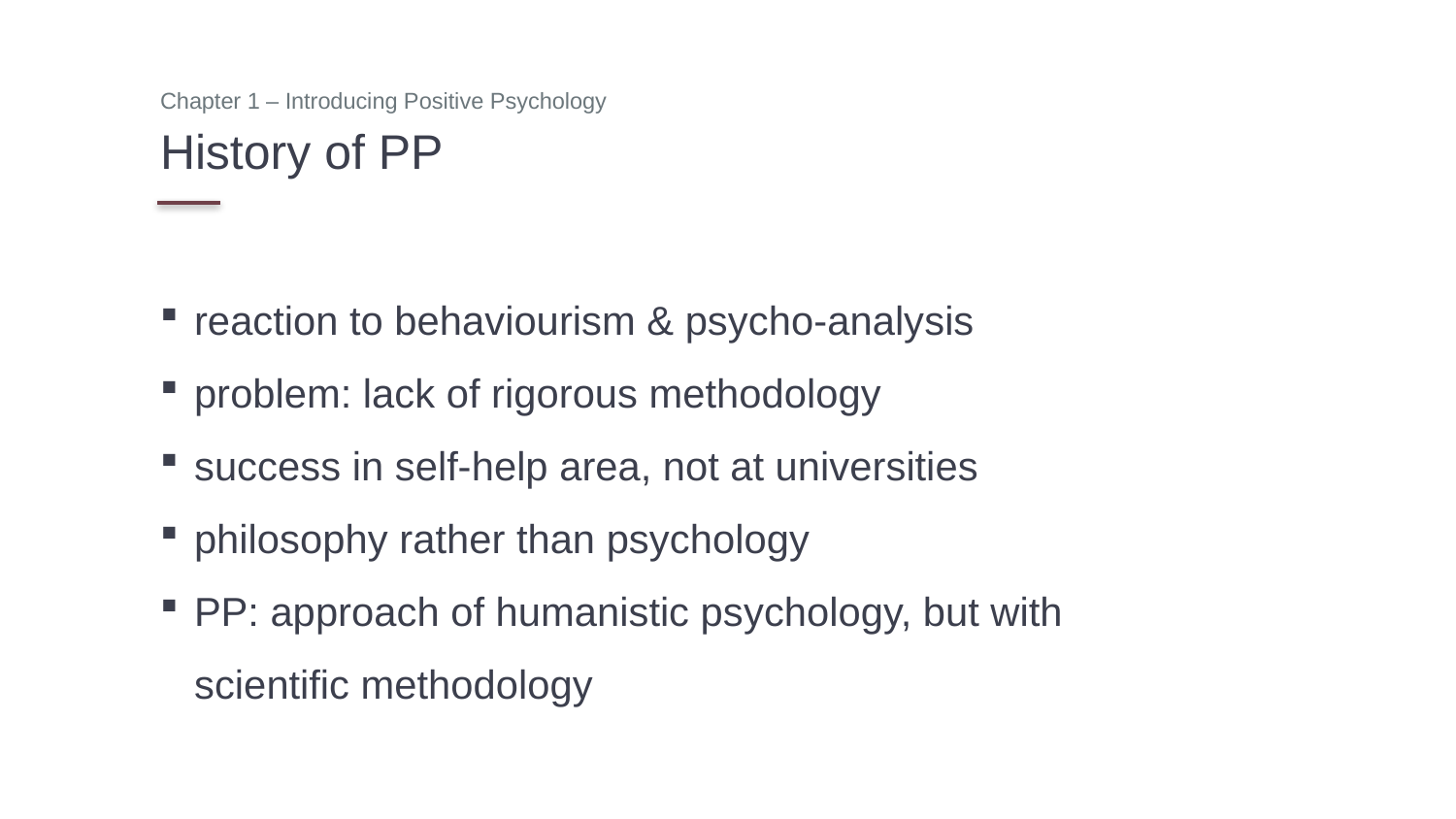

Chapter 1 – Introducing Positive Psychology
# History of PP
reaction to behaviourism & psycho-analysis
problem: lack of rigorous methodology
success in self-help area, not at universities
philosophy rather than psychology
PP: approach of humanistic psychology, but with scientific methodology